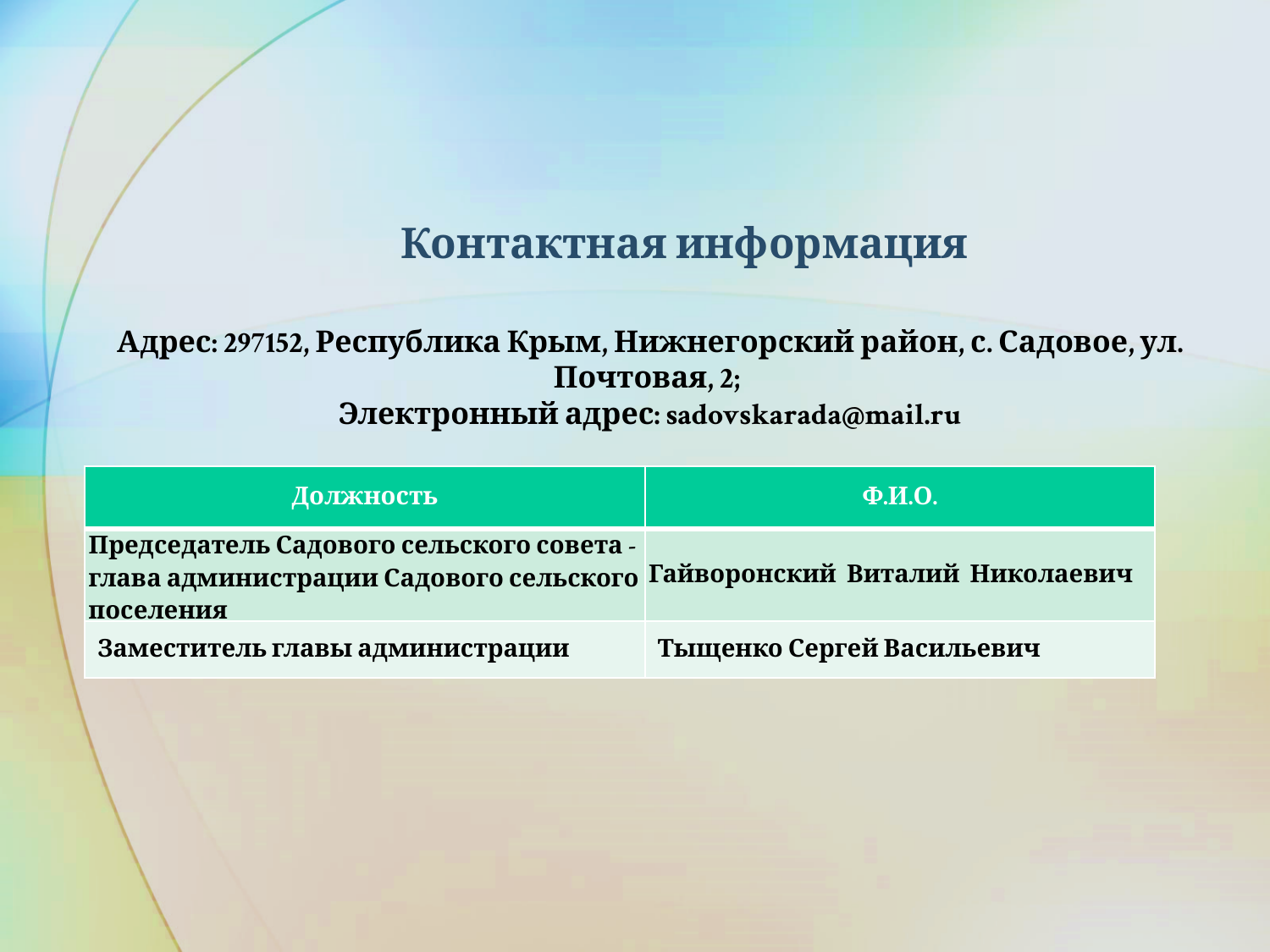

Контактная информация
Адрес: 297152, Республика Крым, Нижнегорский район, с. Садовое, ул. Почтовая, 2;
Электронный адрес: sadovskarada@mail.ru
| Должность | Ф.И.О. |
| --- | --- |
| Председатель Садового сельского совета - глава администрации Садового сельского поселения | Гайворонский Виталий Николаевич |
| Заместитель главы администрации | Тыщенко Сергей Васильевич |